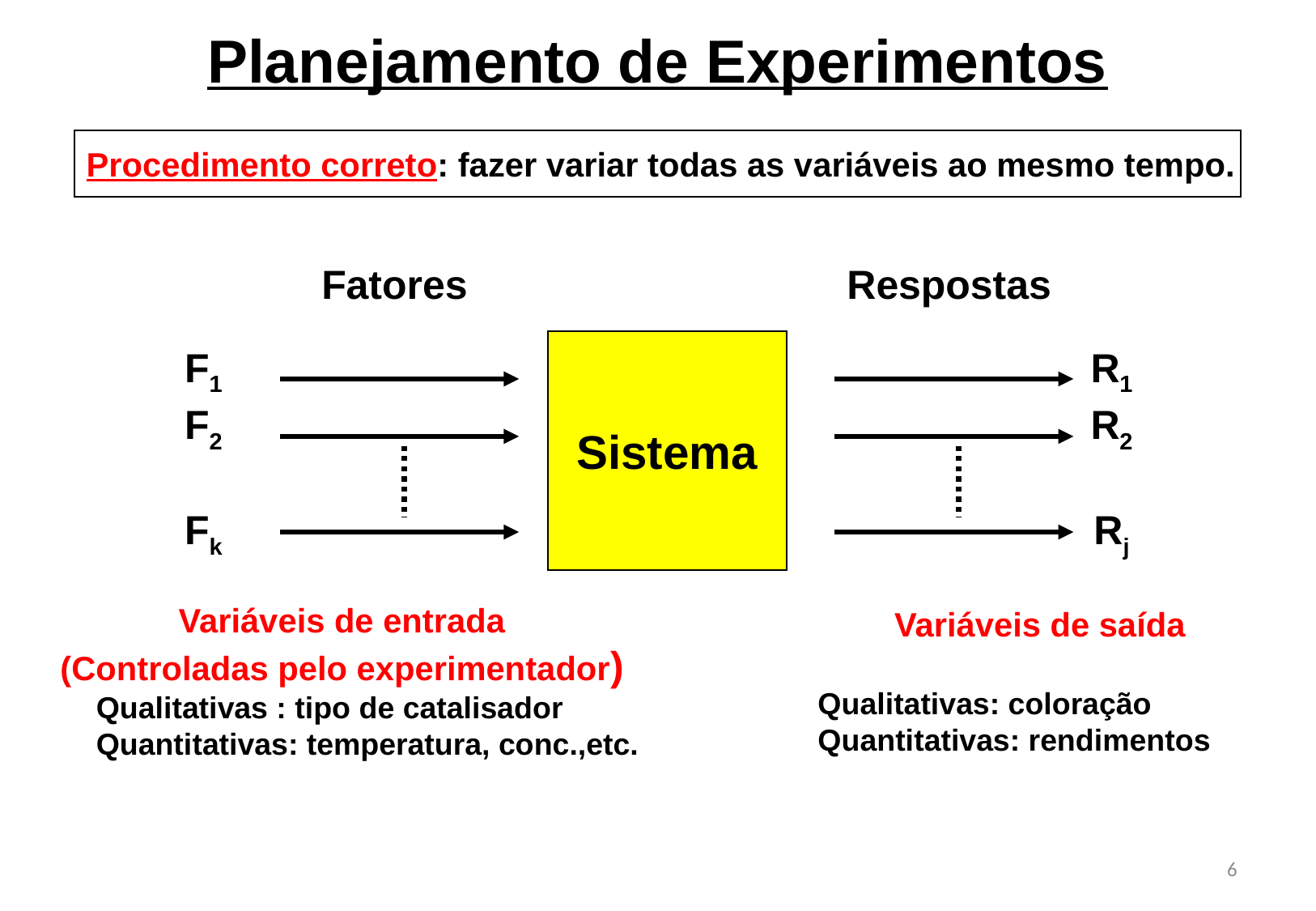

Planejamento de Experimentos
Procedimento correto: fazer variar todas as variáveis ao mesmo tempo.
Fatores
F1
F2
Fk
Respostas
R1
R2
Rj
Sistema
Variáveis de entrada
(Controladas pelo experimentador)
      Qualitativas : tipo de catalisador
      Quantitativas: temperatura, conc.,etc.
Variáveis de saída

Qualitativas: coloração
Quantitativas: rendimentos
6